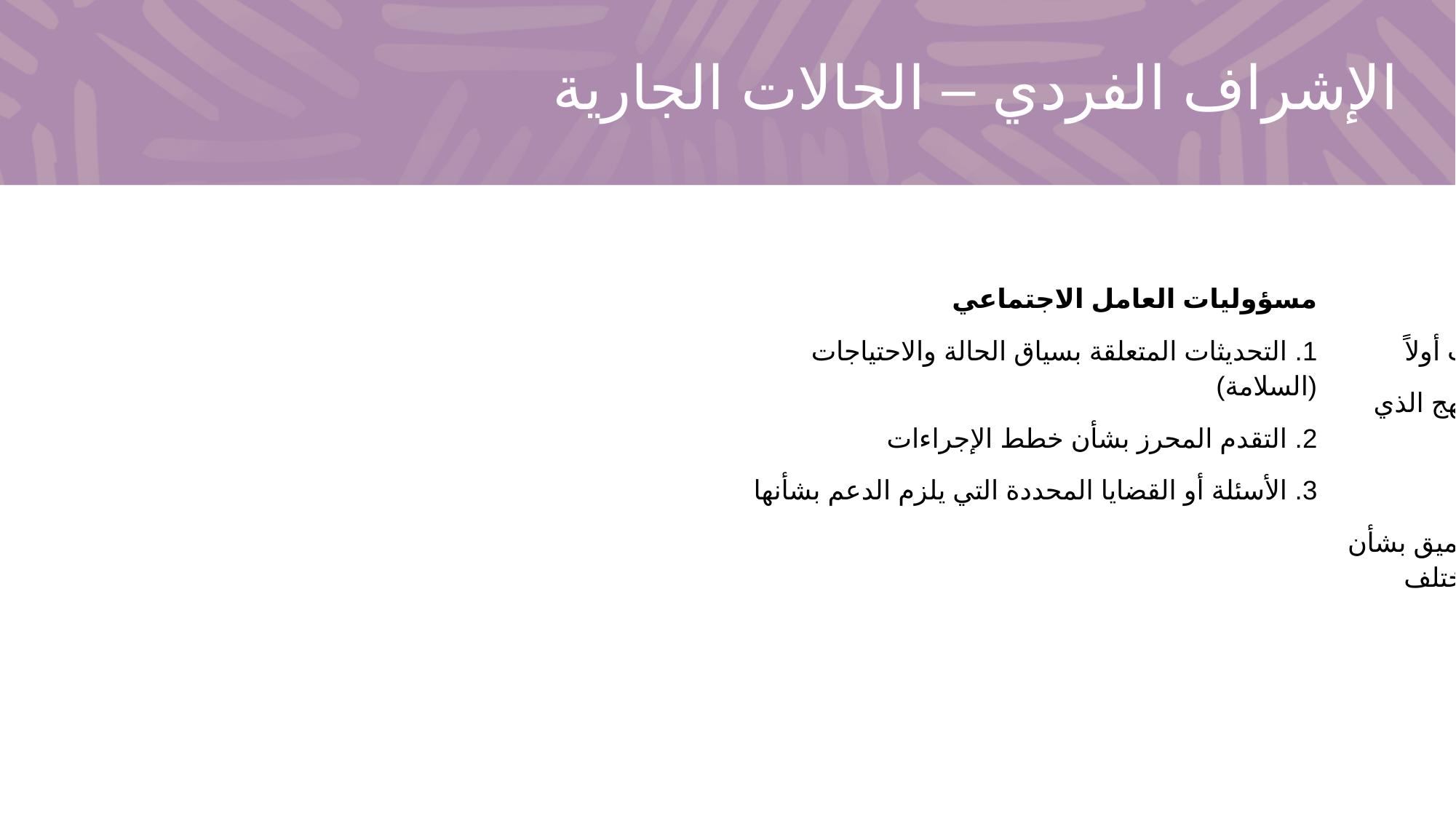

# الإشراف الفردي – الحالات الجارية
مسؤوليات العامل الاجتماعي
1. التحديثات المتعلقة بسياق الحالة والاحتياجات (السلامة)
2. التقدم المحرز بشأن خطط الإجراءات
3. الأسئلة أو القضايا المحددة التي يلزم الدعم بشأنها

مسؤوليات المشرف
1. إعطاءالعاملة الاجتماعية فرصة للتحدث أولاً
2. مطالبةالعاملة الاجتماعية بلعب دور النهج الذي تتبعه
3. تقديم تعقيبات ملموسة
4. حث العاملة الاجتماعيةعلى التفكير العميق بشأن ما الذي كان بمقدورها أن تفعله بشكل مختلف
5. حل المشكلة
6. دعم عملية تحديد الخطوات التالية